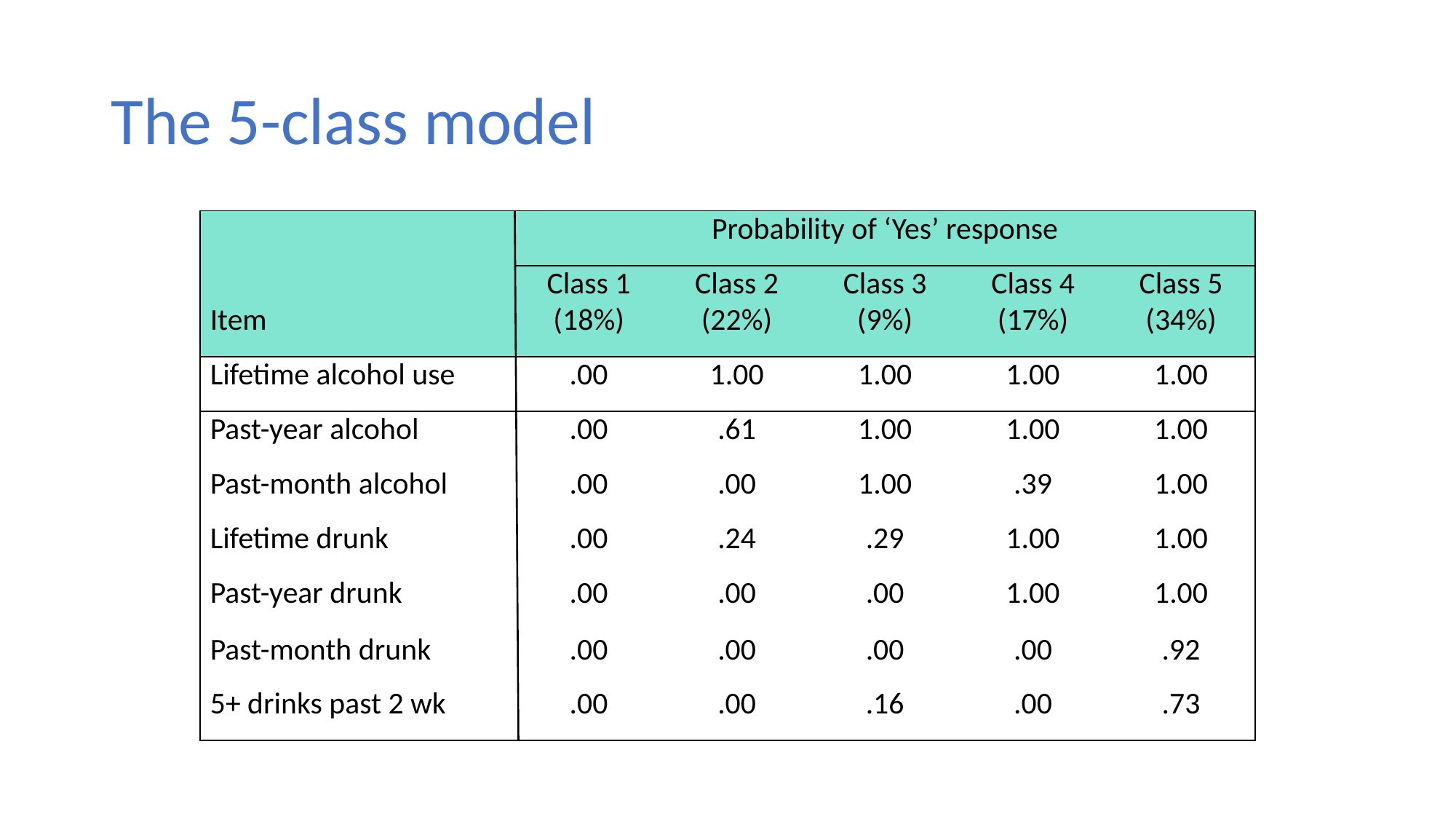

# The 5-class model
|  | Probability of ‘Yes’ response |  |  |  |  |
| --- | --- | --- | --- | --- | --- |
| Item | Class 1 (18%) | Class 2 (22%) | Class 3 (9%) | Class 4 (17%) | Class 5 (34%) |
| Lifetime alcohol use | .00 | 1.00 | 1.00 | 1.00 | 1.00 |
| Past-year alcohol | .00 | .61 | 1.00 | 1.00 | 1.00 |
| Past-month alcohol | .00 | .00 | 1.00 | .39 | 1.00 |
| Lifetime drunk | .00 | .24 | .29 | 1.00 | 1.00 |
| Past-year drunk | .00 | .00 | .00 | 1.00 | 1.00 |
| Past-month drunk | .00 | .00 | .00 | .00 | .92 |
| 5+ drinks past 2 wk | .00 | .00 | .16 | .00 | .73 |